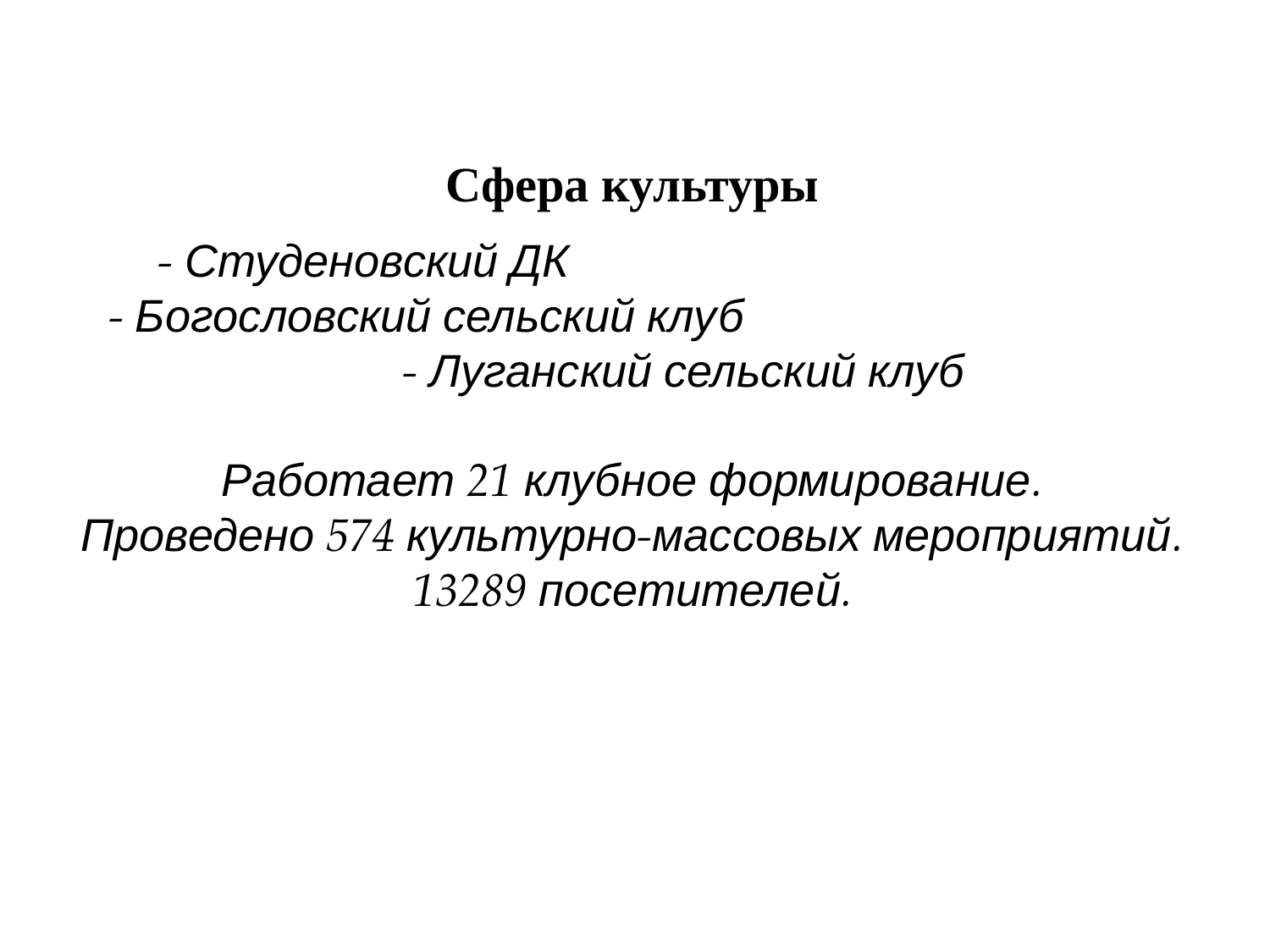

Сфера культуры

- Студеновский ДК
    - Богословский сельский клуб                                                  - Луганский сельский клуб

Работает 21 клубное формирование.
Проведено 574 культурно-массовых мероприятий.
13289 посетителей.